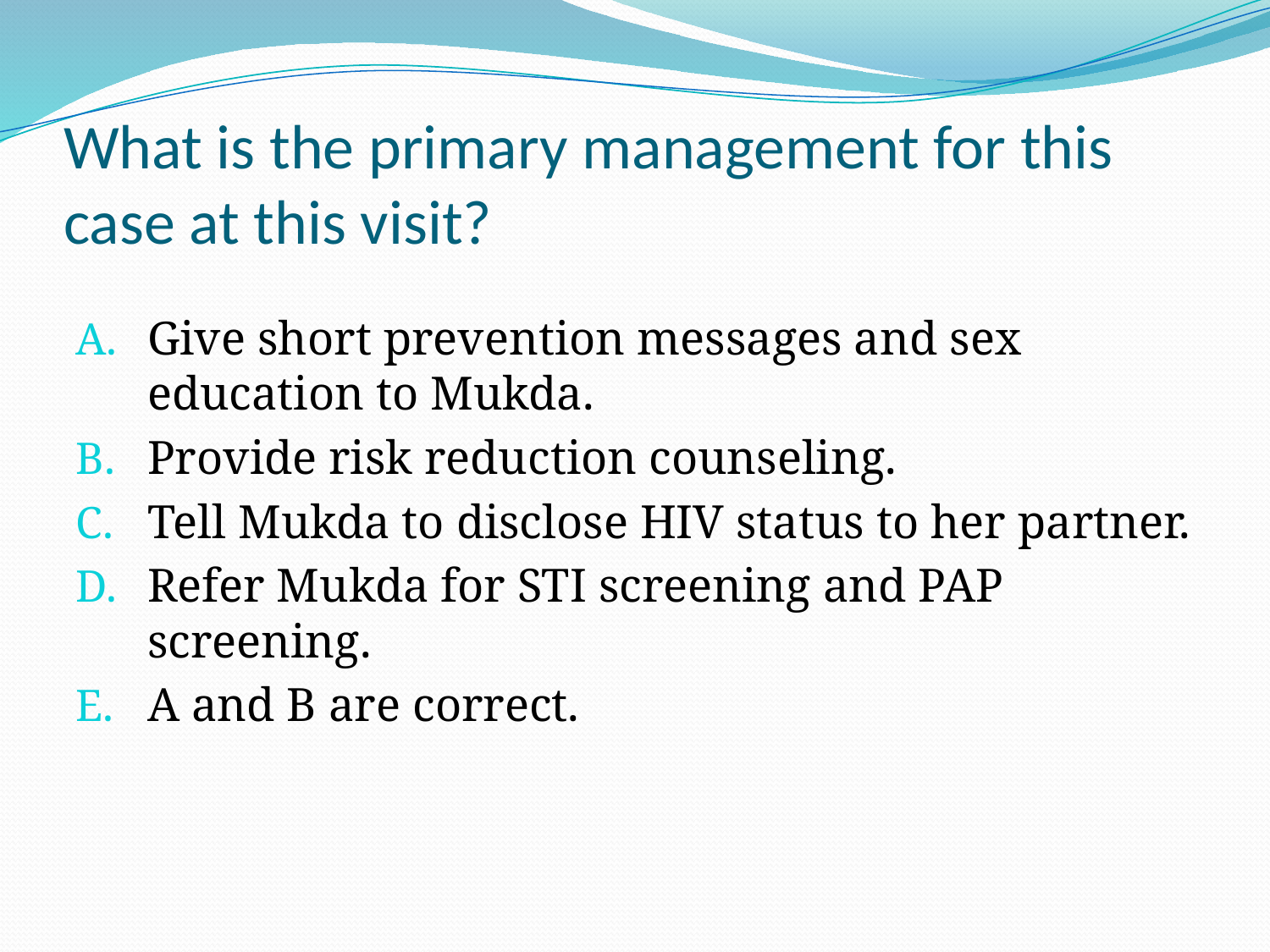

# What is the primary management for this case at this visit?
Give short prevention messages and sex education to Mukda.
Provide risk reduction counseling.
Tell Mukda to disclose HIV status to her partner.
Refer Mukda for STI screening and PAP screening.
A and B are correct.